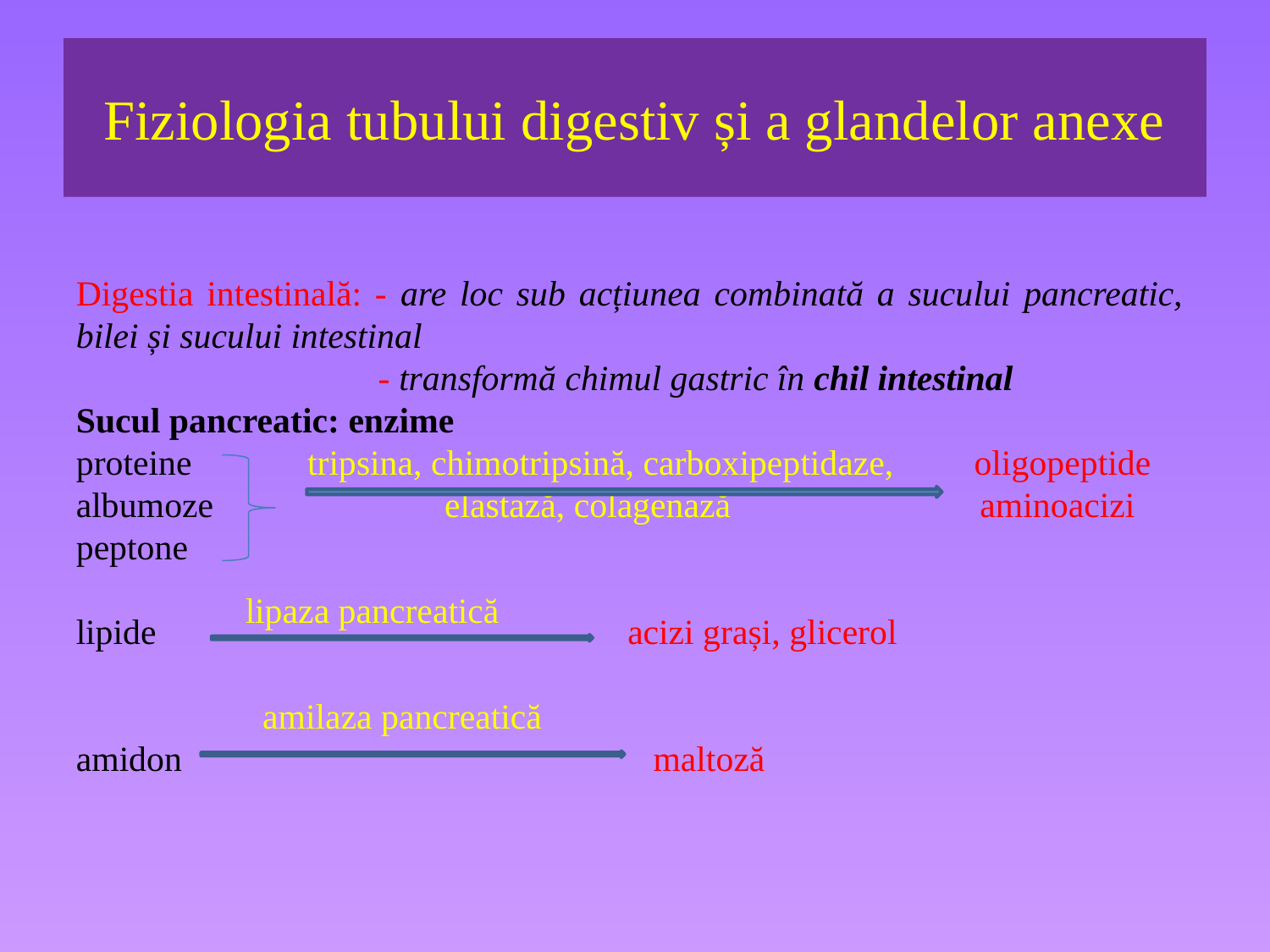

# Fiziologia tubului digestiv și a glandelor anexe
Digestia intestinală: - are loc sub acțiunea combinată a sucului pancreatic, bilei și sucului intestinal
                                  - transformă chimul gastric în chil intestinal
Sucul pancreatic: enzime
proteine             tripsina, chimotripsină, carboxipeptidaze,         oligopeptide
albumoze                          elastază, colagenază                            aminoacizi
peptone

lipide                                                     acizi grași, glicerol

                     amilaza pancreatică
amidon                                                     maltoză

lipaza pancreatică